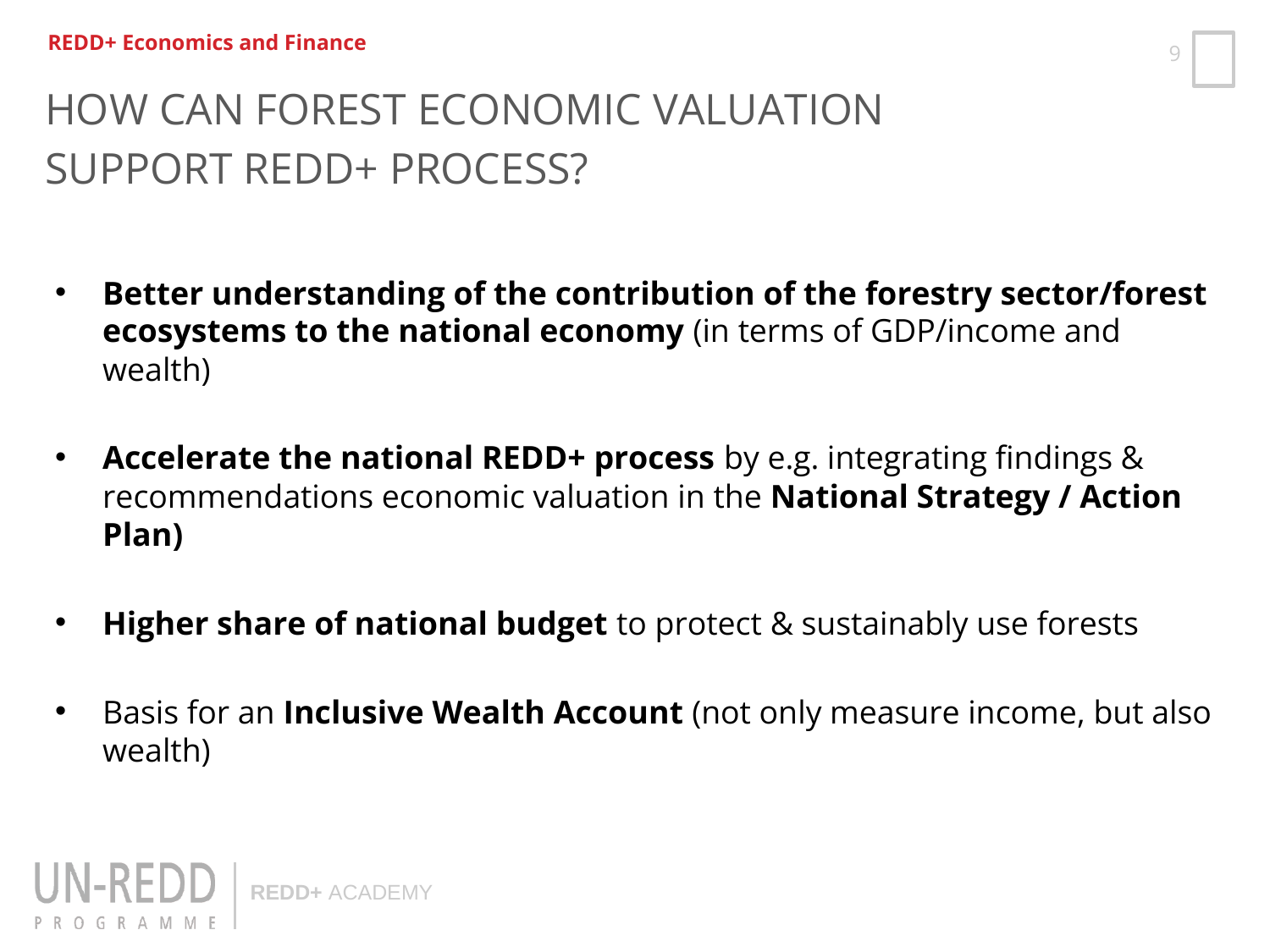

REDD+ Economics and Finance
HOW CAN FOREST ECONOMIC VALUATION
SUPPORT REDD+ PROCESS?

Better understanding of the contribution of the forestry sector/forest ecosystems to the national economy (in terms of GDP/income and wealth)

Accelerate the national REDD+ process by e.g. integrating findings & recommendations economic valuation in the National Strategy / Action Plan)

Higher share of national budget to protect & sustainably use forests

Basis for an Inclusive Wealth Account (not only measure income, but also wealth)